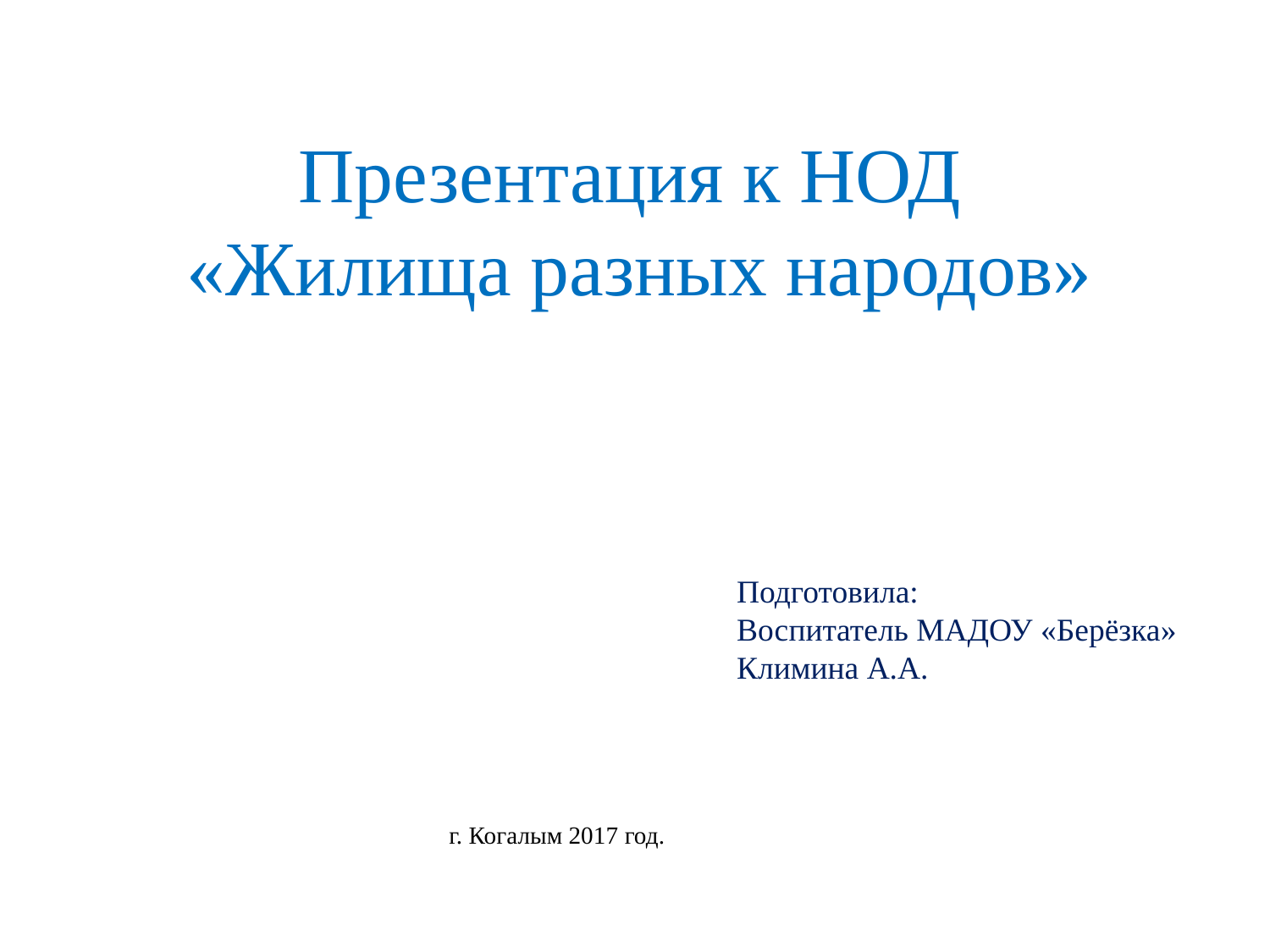

Презентация к НОД
«Жилища разных народов»
Подготовила:
Воспитатель МАДОУ «Берёзка»
Климина А.А.
г. Когалым 2017 год.